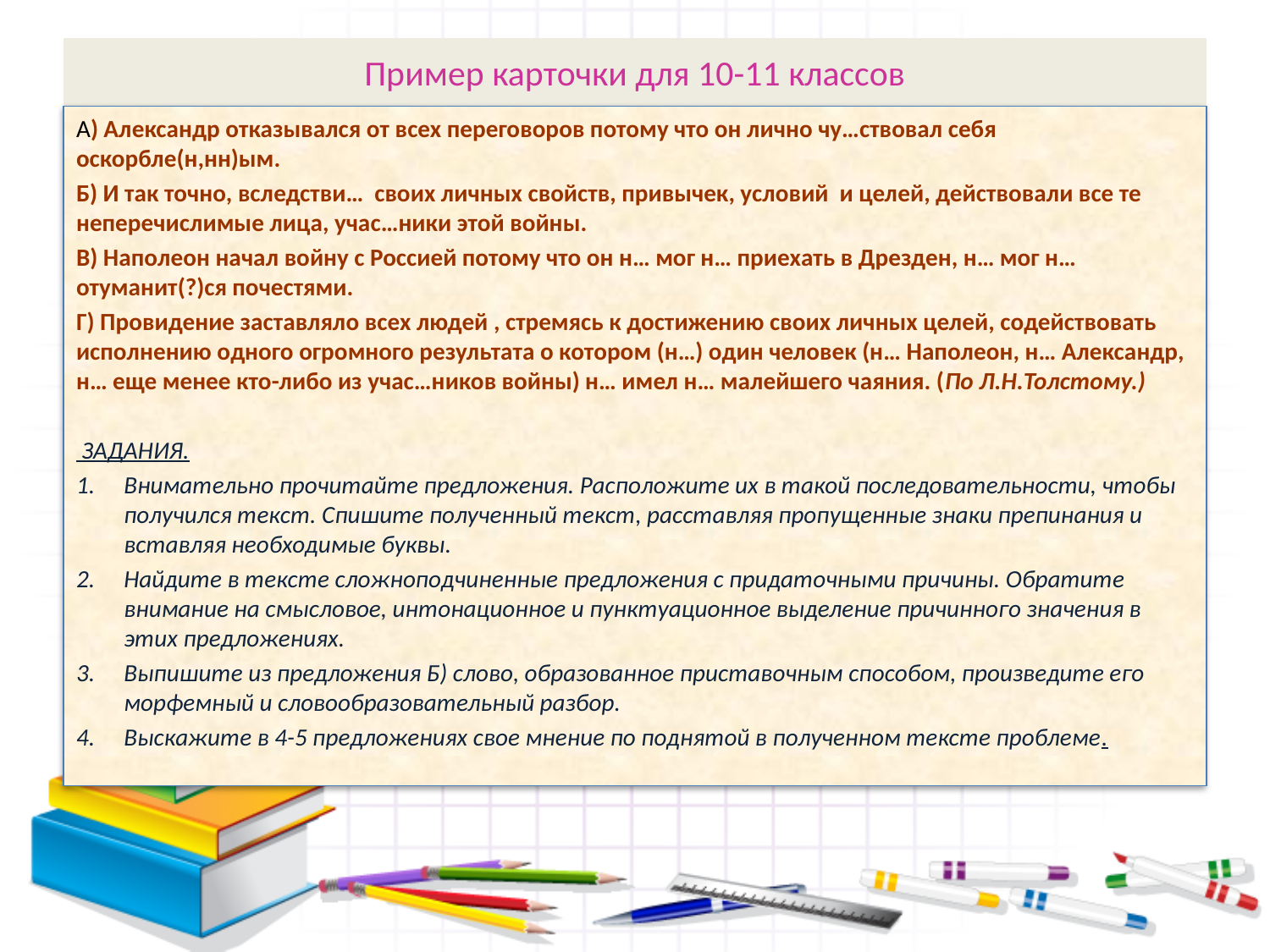

# Пример карточки для 10-11 классов
А) Александр отказывался от всех переговоров потому что он лично чу…ствовал себя оскорбле(н,нн)ым.
Б) И так точно, вследстви…  своих личных свойств, привычек, условий  и целей, действовали все те неперечислимые лица, учас…ники этой войны.
В) Наполеон начал войну с Россией потому что он н… мог н… приехать в Дрезден, н… мог н… отуманит(?)ся почестями.
Г) Провидение заставляло всех людей , стремясь к достижению своих личных целей, содействовать исполнению одного огромного результата о котором (н…) один человек (н… Наполеон, н… Александр, н… еще менее кто-либо из учас…ников войны) н… имел н… малейшего чаяния. (По Л.Н.Толстому.)

 ЗАДАНИЯ.
Внимательно прочитайте предложения. Расположите их в такой последовательности, чтобы получился текст. Спишите полученный текст, расставляя пропущенные знаки препинания и вставляя необходимые буквы.
Найдите в тексте сложноподчиненные предложения с придаточными причины. Обратите внимание на смысловое, интонационное и пунктуационное выделение причинного значения в этих предложениях.
Выпишите из предложения Б) слово, образованное приставочным способом, произведите его морфемный и словообразовательный разбор.
Выскажите в 4-5 предложениях свое мнение по поднятой в полученном тексте проблеме.